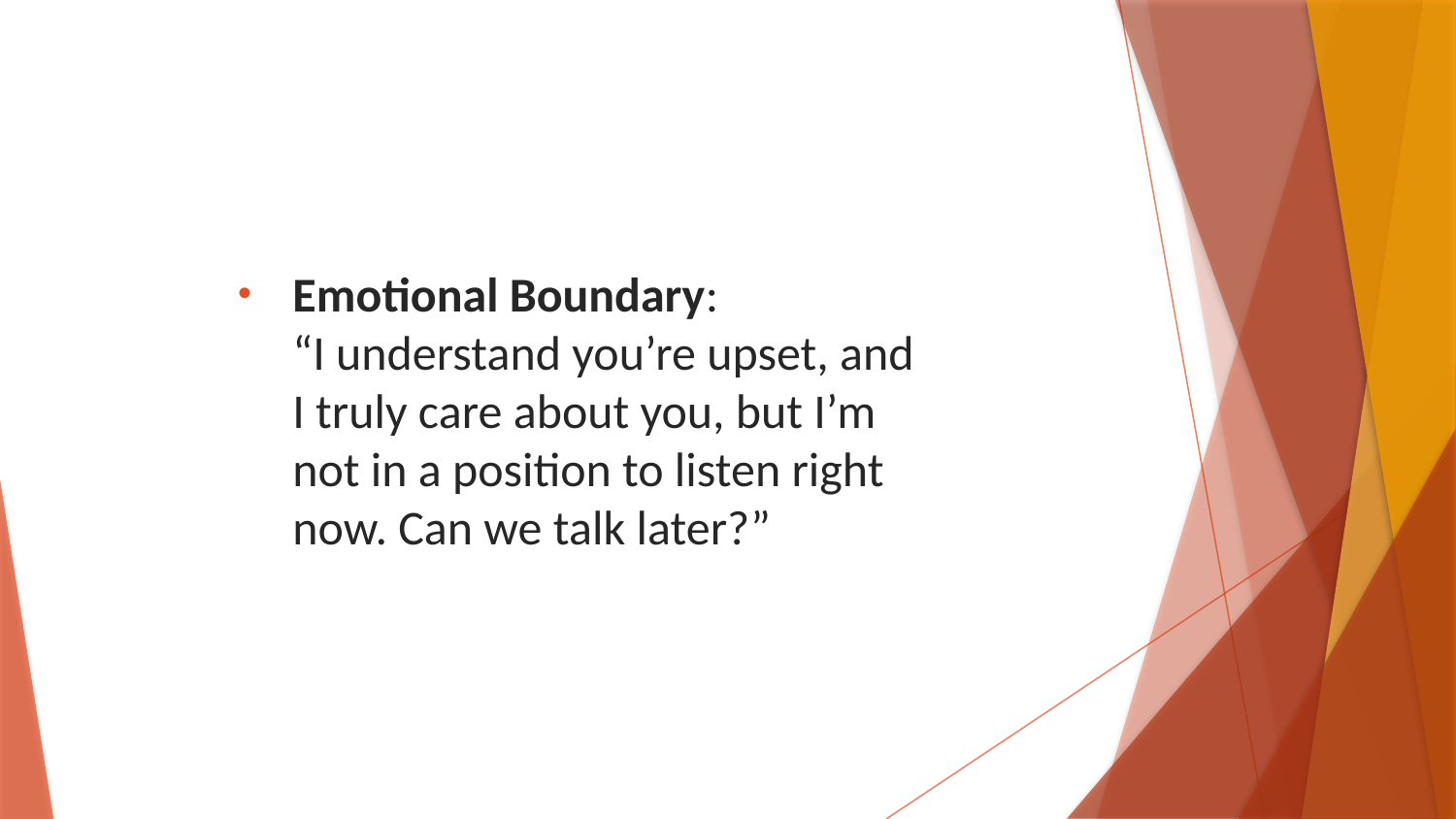

Emotional Boundary:
“I understand you’re upset, and
I truly care about you, but I’m not in a position to listen right now. Can we talk later?”